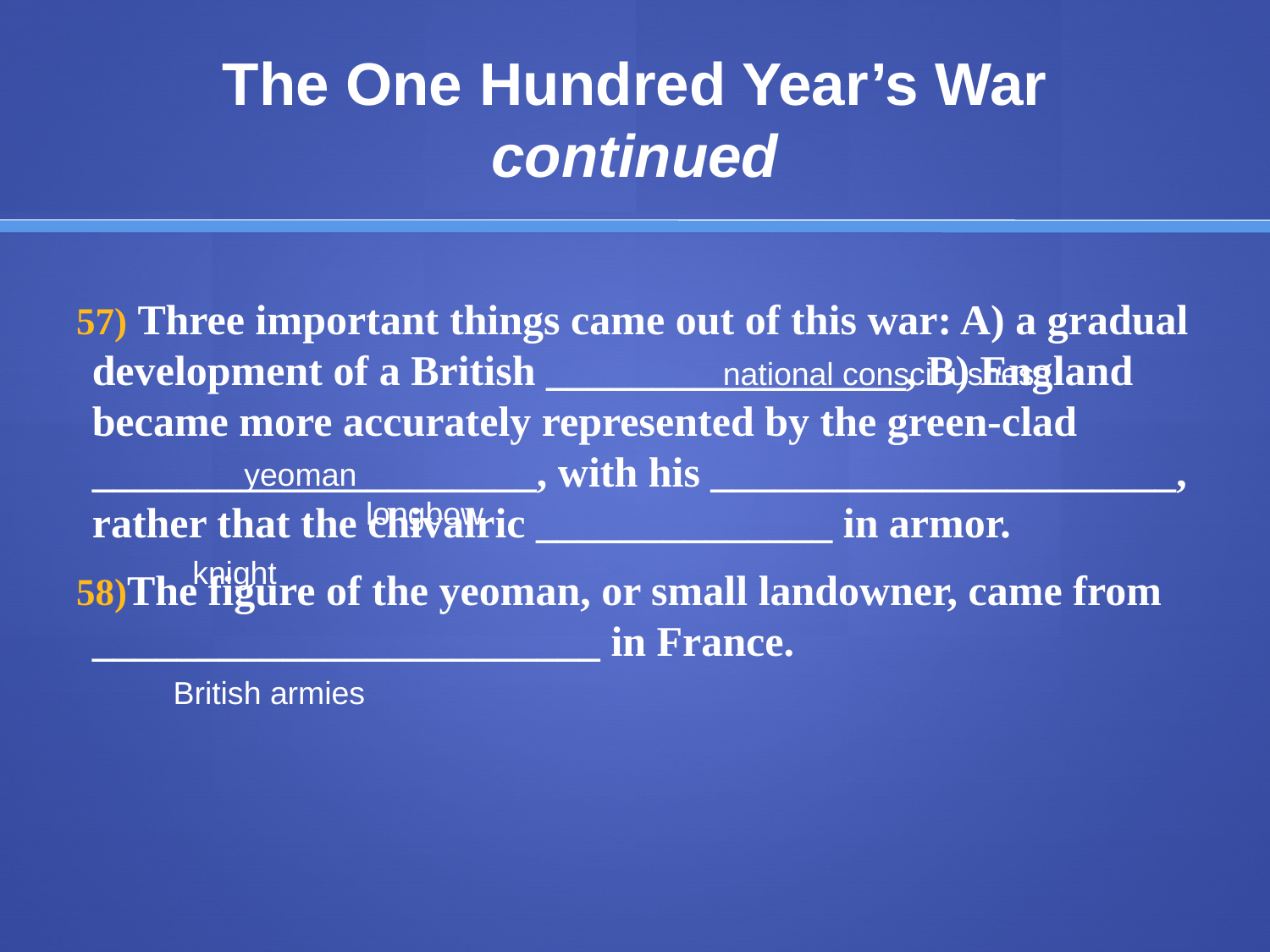

# The One Hundred Year’s War continued
 Three important things came out of this war: A) a gradual development of a British _________________, B) England became more accurately represented by the green-clad _____________________, with his ______________________, rather that the chivalric ______________ in armor.
The figure of the yeoman, or small landowner, came from ________________________ in France.
national consciousness
yeoman
longbow
knight
British armies